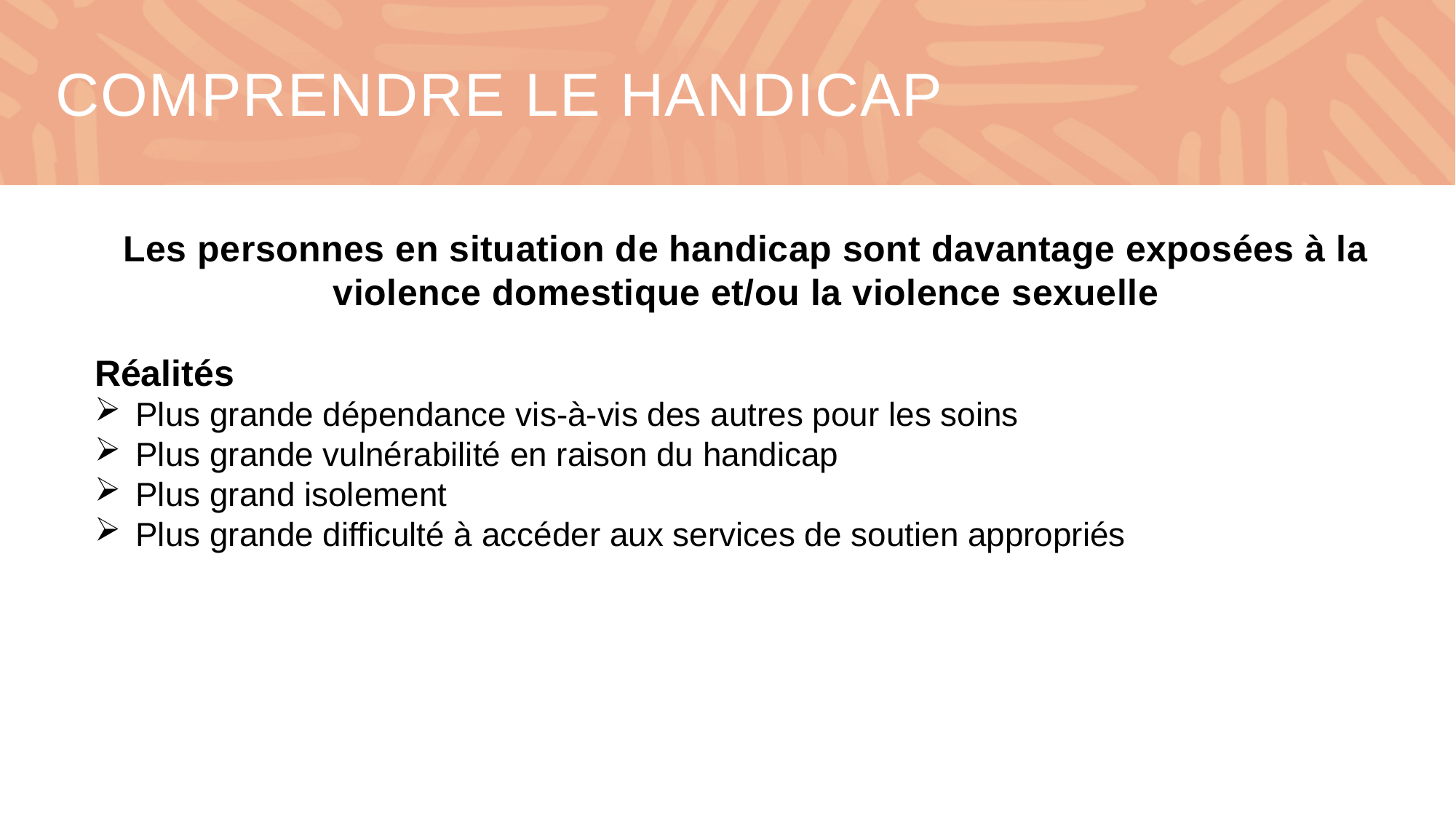

Comprendre le handicap
Les personnes en situation de handicap sont davantage exposées à la violence domestique et/ou la violence sexuelle
Réalités
Plus grande dépendance vis-à-vis des autres pour les soins
Plus grande vulnérabilité en raison du handicap
Plus grand isolement
Plus grande difficulté à accéder aux services de soutien appropriés

Mythes
Les personnes handicapées sont plus instables émotionnellement
Les personnes handicapées sont asexuées ou ne peuvent pas avoir de relations intimes
La maltraitance est justifiée par la frustration
Les personnes présentant des déficiences intellectuelles ne sont pas crédibles